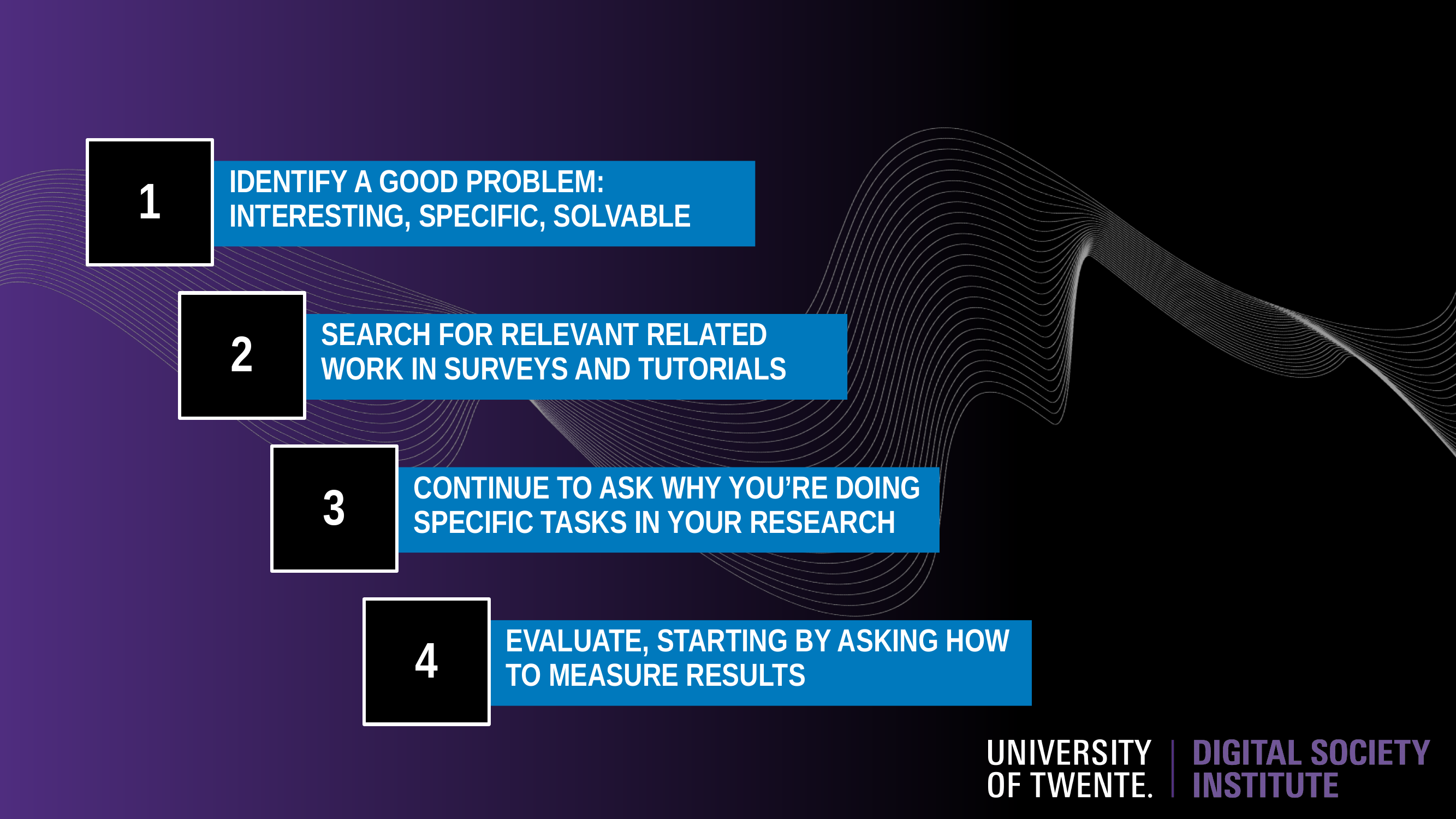

1
IDENTIFY A GOOD PROBLEM: INTERESTING, SPECIFIC, SOLVABLE
2
SEARCH FOR RELEVANT RELATED WORK IN SURVEYS AND TUTORIALS
3
CONTINUE TO ASK WHY YOU’RE DOING SPECIFIC TASKS IN YOUR RESEARCH
4
EVALUATE, STARTING BY ASKING HOW TO MEASURE RESULTS